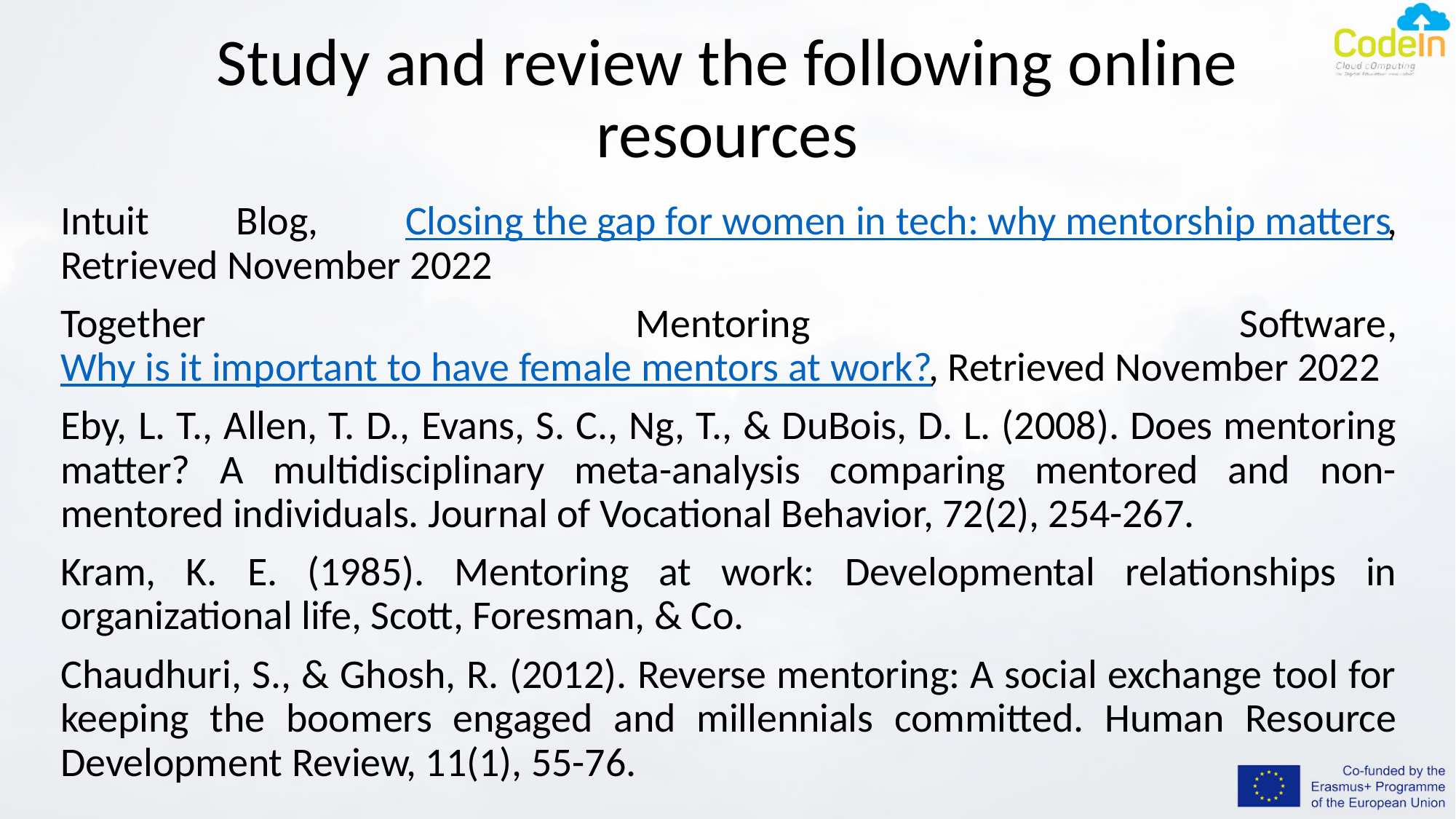

# Study and review the following online resources
Intuit Blog, Closing the gap for women in tech: why mentorship matters, Retrieved November 2022
Together Mentoring Software, Why is it important to have female mentors at work?, Retrieved November 2022
Eby, L. T., Allen, T. D., Evans, S. C., Ng, T., & DuBois, D. L. (2008). Does mentoring matter? A multidisciplinary meta-analysis comparing mentored and non-mentored individuals. Journal of Vocational Behavior, 72(2), 254-267.
Kram, K. E. (1985). Mentoring at work: Developmental relationships in organizational life, Scott, Foresman, & Co.
Chaudhuri, S., & Ghosh, R. (2012). Reverse mentoring: A social exchange tool for keeping the boomers engaged and millennials committed. Human Resource Development Review, 11(1), 55-76.